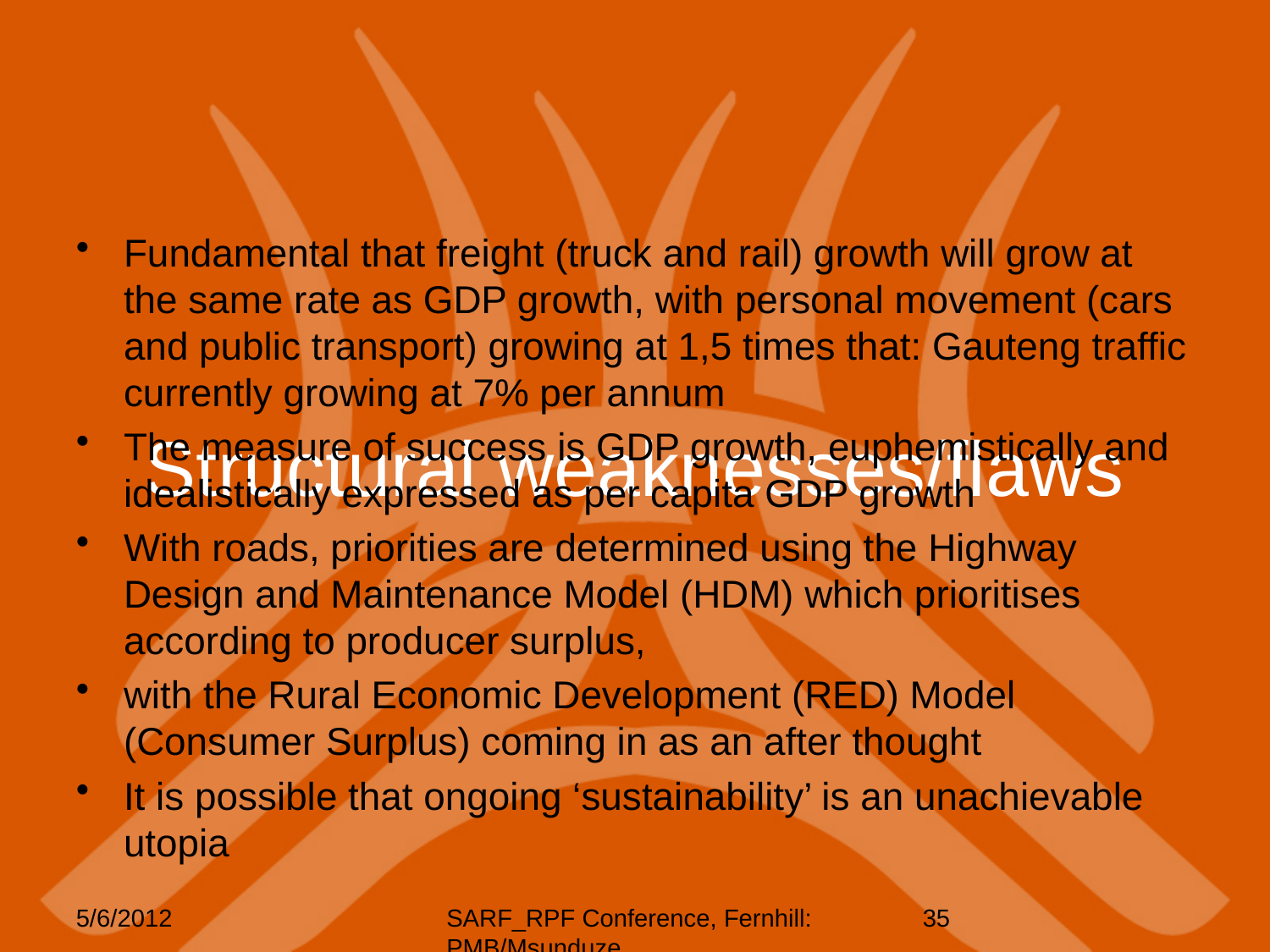

Fundamental that freight (truck and rail) growth will grow at the same rate as GDP growth, with personal movement (cars and public transport) growing at 1,5 times that: Gauteng traffic currently growing at 7% per annum
The measure of success is GDP growth, euphemistically and idealistically expressed as per capita GDP growth
With roads, priorities are determined using the Highway Design and Maintenance Model (HDM) which prioritises according to producer surplus,
with the Rural Economic Development (RED) Model (Consumer Surplus) coming in as an after thought
It is possible that ongoing ‘sustainability’ is an unachievable utopia
# Structural weaknesses/flaws
5/6/2012
SARF_RPF Conference, Fernhill: PMB/Msunduze
35